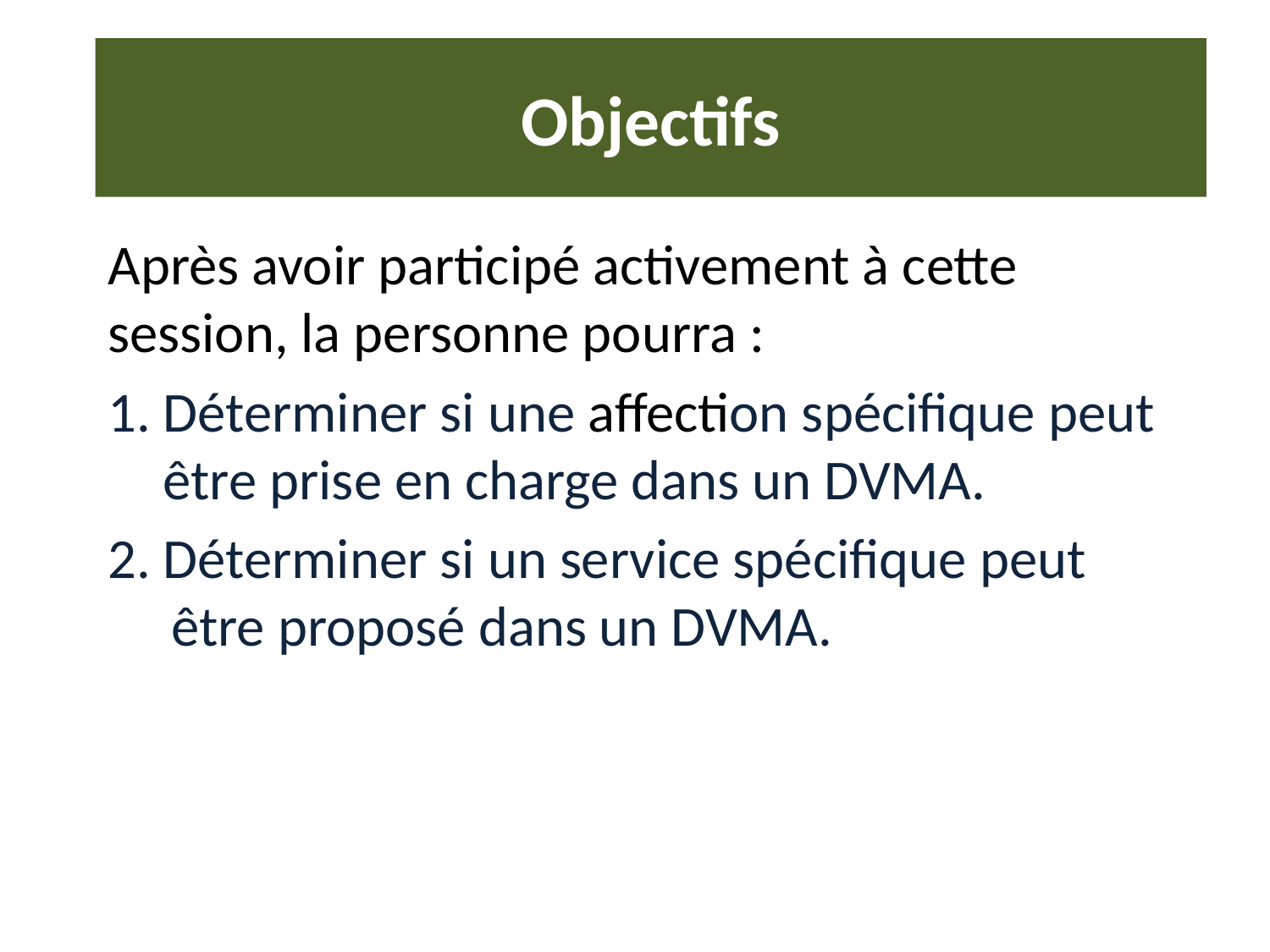

# Objectifs
Après avoir participé activement à cette session, la personne pourra :
1. Déterminer si une affection spécifique peut être prise en charge dans un DVMA.
2. Déterminer si un service spécifique peut être proposé dans un DVMA.